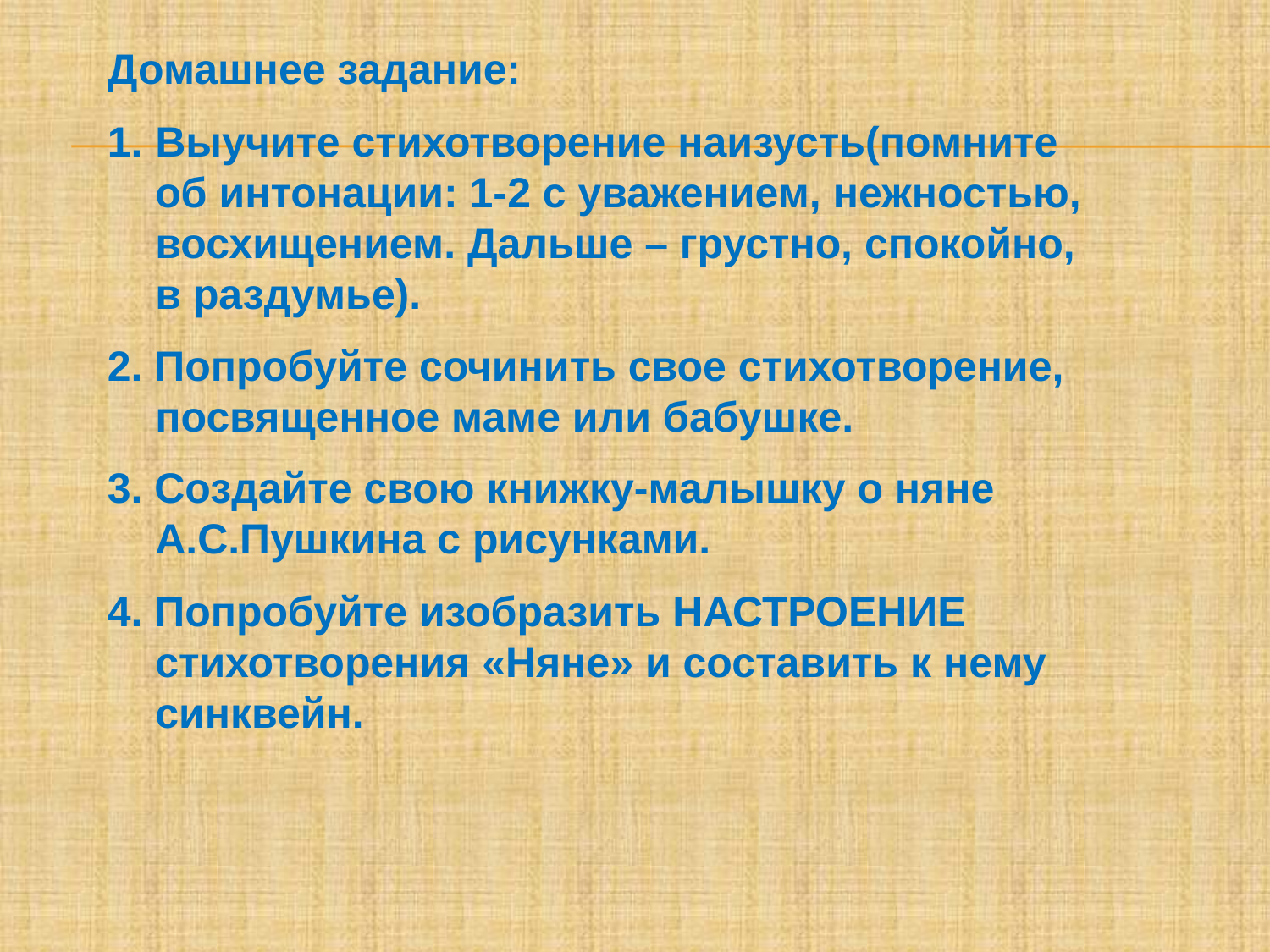

Домашнее задание:
Выучите стихотворение наизусть(помните об интонации: 1-2 с уважением, нежностью, восхищением. Дальше – грустно, спокойно, в раздумье).
2. Попробуйте сочинить свое стихотворение, посвященное маме или бабушке.
3. Создайте свою книжку-малышку о няне А.С.Пушкина с рисунками.
4. Попробуйте изобразить НАСТРОЕНИЕ стихотворения «Няне» и составить к нему синквейн.